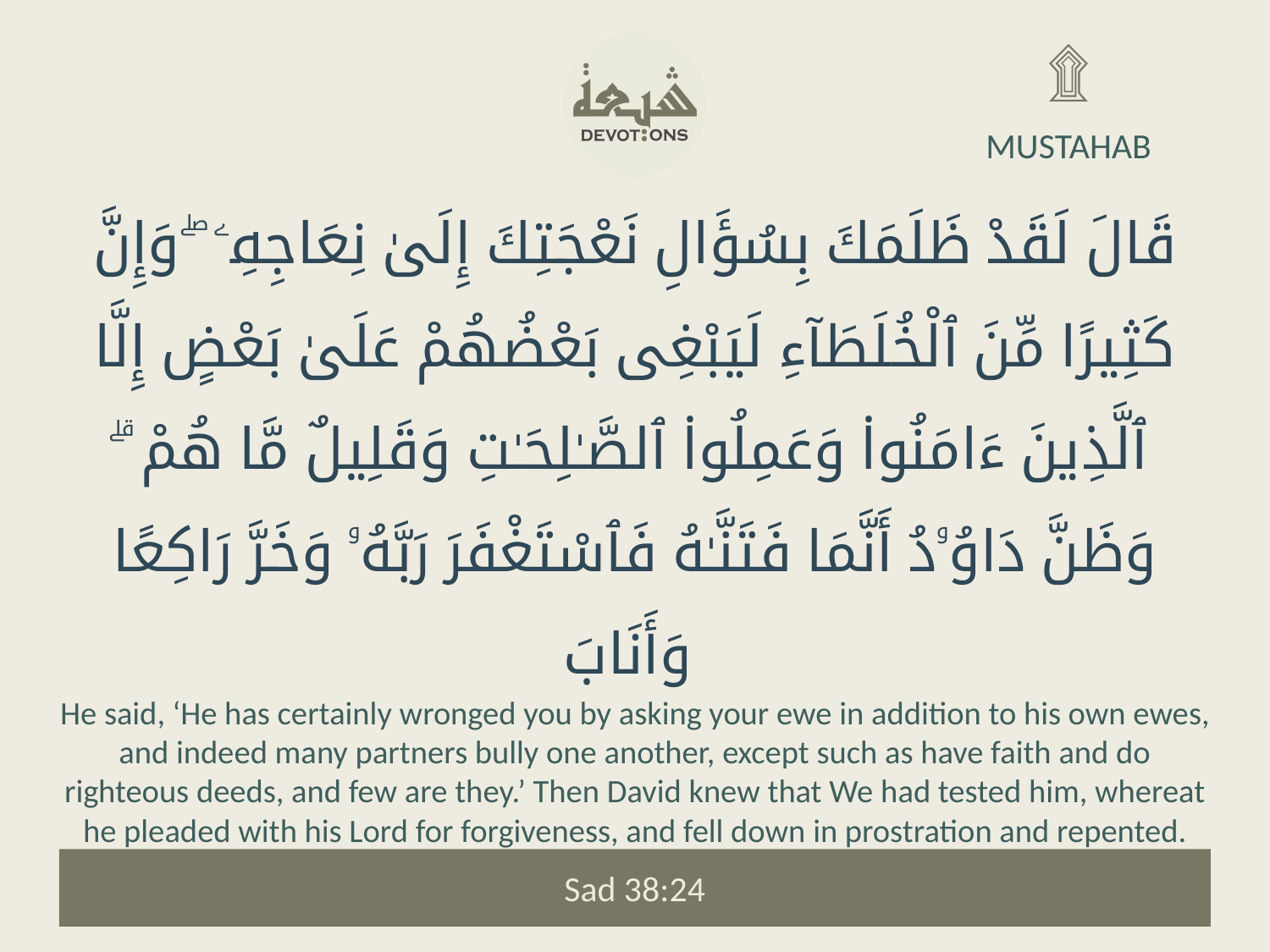

۩
MUSTAHAB
قَالَ لَقَدْ ظَلَمَكَ بِسُؤَالِ نَعْجَتِكَ إِلَىٰ نِعَاجِهِۦ ۖ وَإِنَّ كَثِيرًا مِّنَ ٱلْخُلَطَآءِ لَيَبْغِى بَعْضُهُمْ عَلَىٰ بَعْضٍ إِلَّا ٱلَّذِينَ ءَامَنُوا۟ وَعَمِلُوا۟ ٱلصَّـٰلِحَـٰتِ وَقَلِيلٌ مَّا هُمْ ۗ وَظَنَّ دَاوُۥدُ أَنَّمَا فَتَنَّـٰهُ فَٱسْتَغْفَرَ رَبَّهُۥ وَخَرَّ رَاكِعًا وَأَنَابَ
He said, ‘He has certainly wronged you by asking your ewe in addition to his own ewes, and indeed many partners bully one another, except such as have faith and do righteous deeds, and few are they.’ Then David knew that We had tested him, whereat he pleaded with his Lord for forgiveness, and fell down in prostration and repented.
Sad 38:24